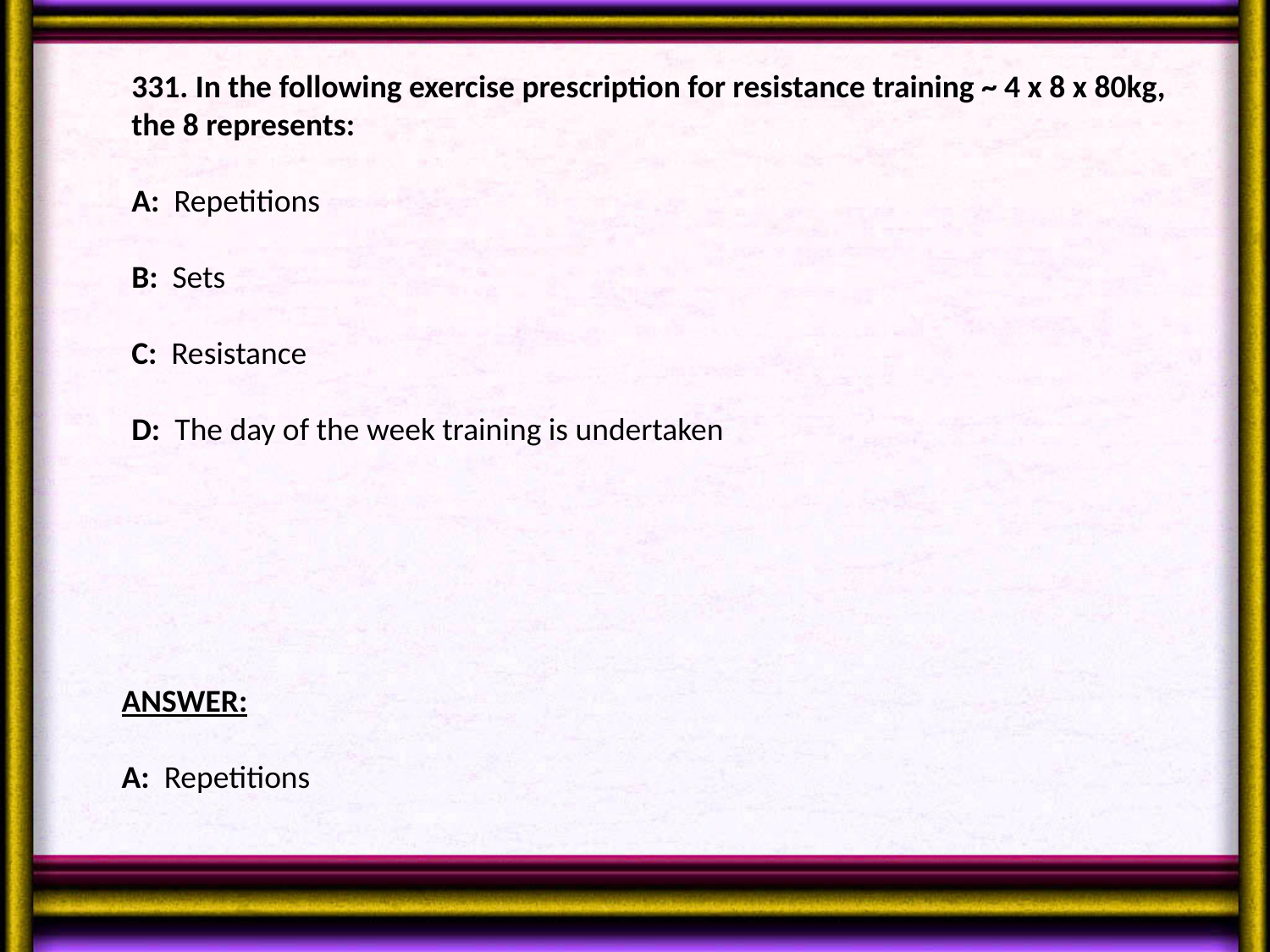

331. In the following exercise prescription for resistance training ~ 4 x 8 x 80kg, the 8 represents:

A:  Repetitions

B:  Sets

C:  Resistance

D:  The day of the week training is undertaken

ANSWER:

A:  Repetitions